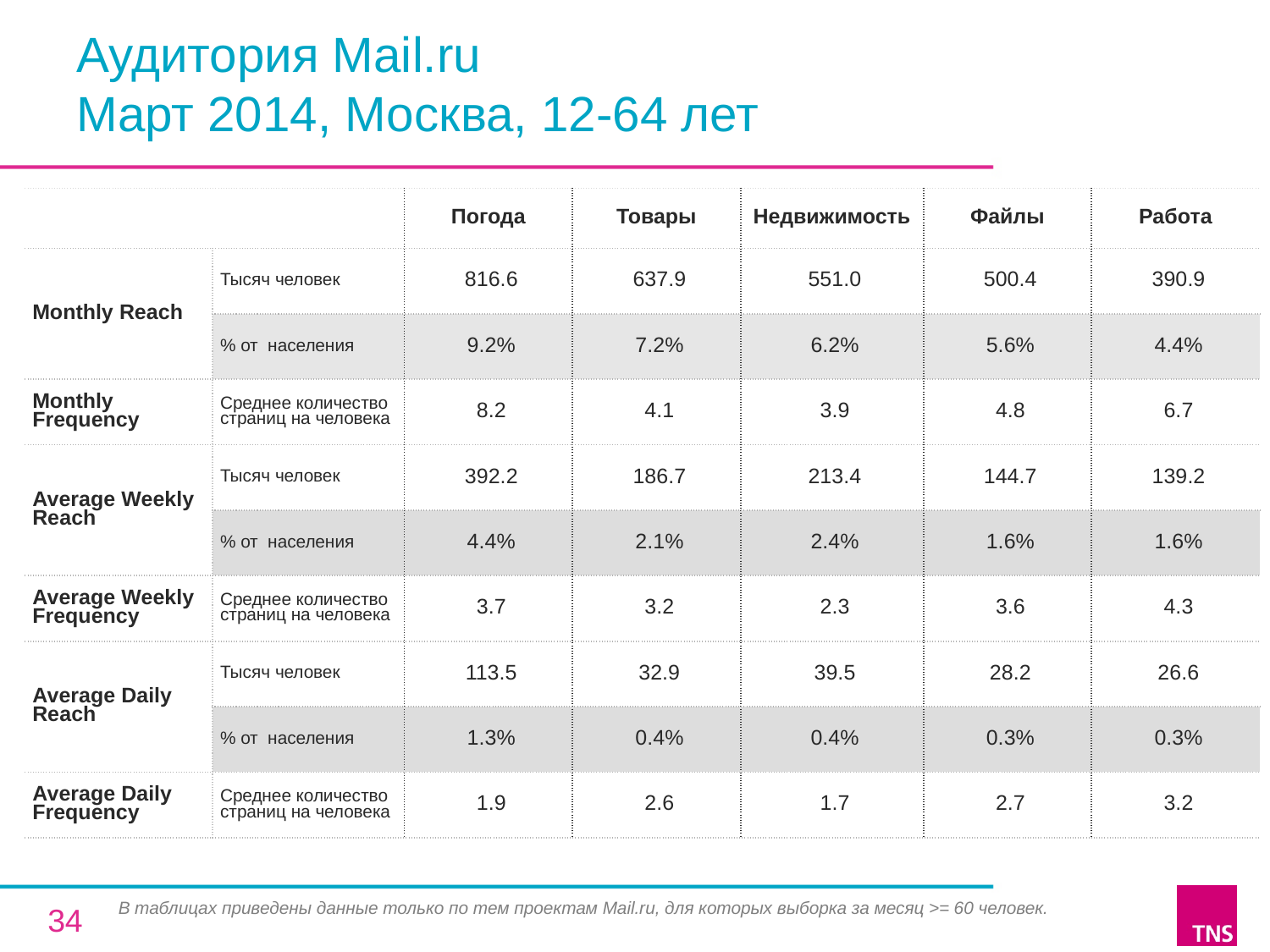

# Аудитория Mail.ru Март 2014, Москва, 12-64 лет
|  |  | Погода | Товары | Недвижимость | Файлы | Работа |
| --- | --- | --- | --- | --- | --- | --- |
| Monthly Reach | Тысяч человек | 816.6 | 637.9 | 551.0 | 500.4 | 390.9 |
|  | % от населения | 9.2% | 7.2% | 6.2% | 5.6% | 4.4% |
| Monthly Frequency | Среднее количество страниц на человека | 8.2 | 4.1 | 3.9 | 4.8 | 6.7 |
| Average Weekly Reach | Тысяч человек | 392.2 | 186.7 | 213.4 | 144.7 | 139.2 |
|  | % от населения | 4.4% | 2.1% | 2.4% | 1.6% | 1.6% |
| Average Weekly Frequency | Среднее количество страниц на человека | 3.7 | 3.2 | 2.3 | 3.6 | 4.3 |
| Average Daily Reach | Тысяч человек | 113.5 | 32.9 | 39.5 | 28.2 | 26.6 |
|  | % от населения | 1.3% | 0.4% | 0.4% | 0.3% | 0.3% |
| Average Daily Frequency | Среднее количество страниц на человека | 1.9 | 2.6 | 1.7 | 2.7 | 3.2 |
В таблицах приведены данные только по тем проектам Mail.ru, для которых выборка за месяц >= 60 человек.
34